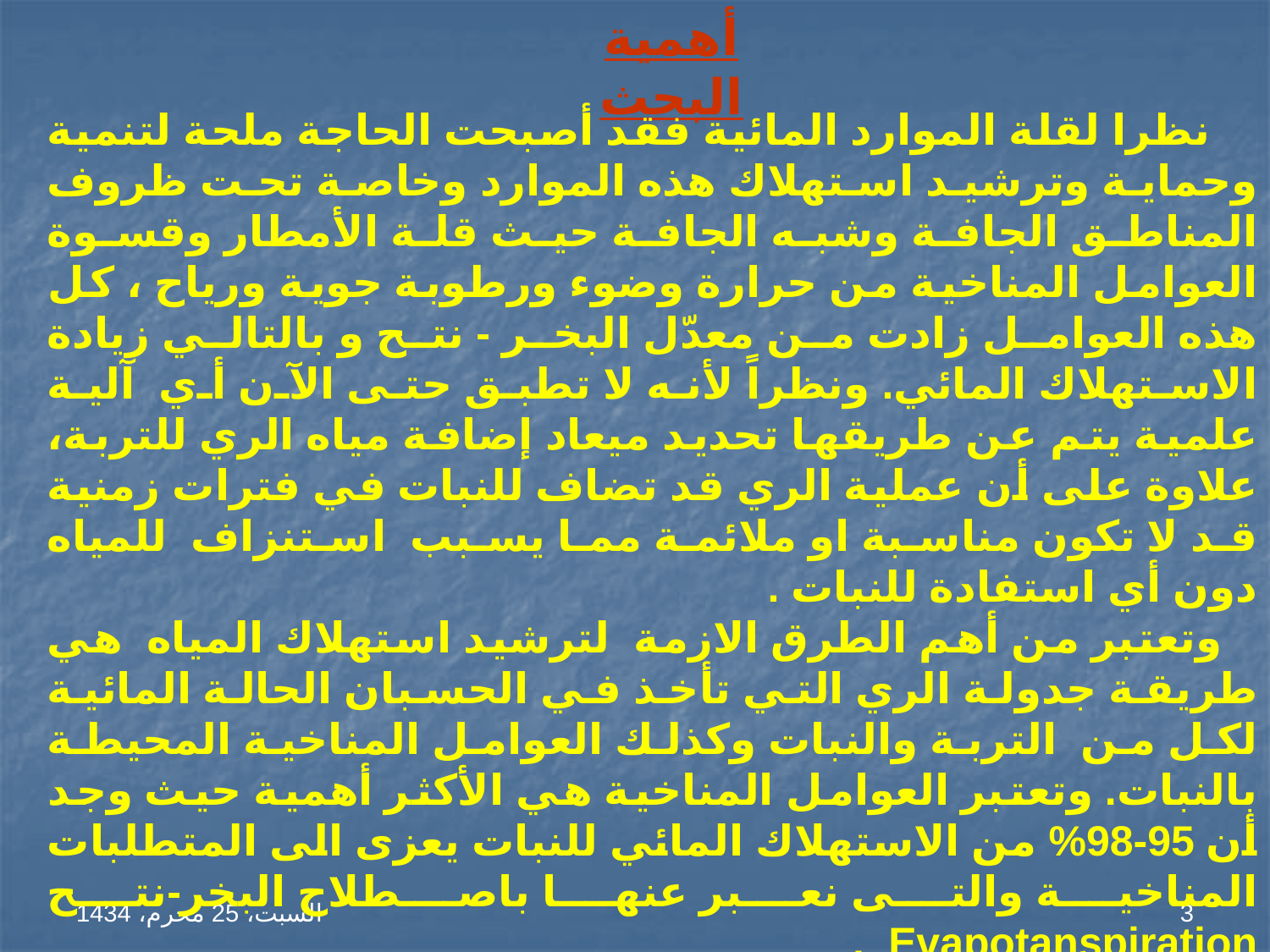

أهمية البحث
    نظرا لقلة الموارد المائية فقد أصبحت الحاجة ملحة لتنمية وحماية وترشيد استهلاك هذه الموارد وخاصة تحت ظروف المناطق الجافة وشبه الجافة حيث قلة الأمطار وقسوة العوامل المناخية من حرارة وضوء ورطوبة جوية ورياح ، كل هذه العوامل زادت من معدّل البخر - نتح و بالتالي زيادة الاستهلاك المائي. ونظراً لأنه لا تطبق حتى الآن أي  آلية علمية يتم عن طريقها تحديد ميعاد إضافة مياه الري للتربة، علاوة على أن عملية الري قد تضاف للنبات في فترات زمنية قد لا تكون مناسبة او ملائمة مما يسبب  استنزاف  للمياه دون أي استفادة للنبات .
   وتعتبر من أهم الطرق الازمة  لترشيد استهلاك المياه  هي طريقة جدولة الري التي تأخذ في الحسبان الحالة المائية لكل من  التربة والنبات وكذلك العوامل المناخية المحيطة بالنبات. وتعتبر العوامل المناخية هي الأكثر أهمية حيث وجد أن 95-98% من الاستهلاك المائي للنبات يعزى الى المتطلبات المناخية والتى نعبر عنها باصطلاح البخر-نتح Evapotanspiration  .
وكذلك انتاج اصناف جديدة لها القدرة  على الانتاجية العالية  وتحملها للإجهاد الرطوبي.
   من هنا وضحت أهمية هذا البحث في  مجال  ترشيد الاستهلاك المائي للمحاصيل الزراعية.

السبت، 25 محرم، 1434
3